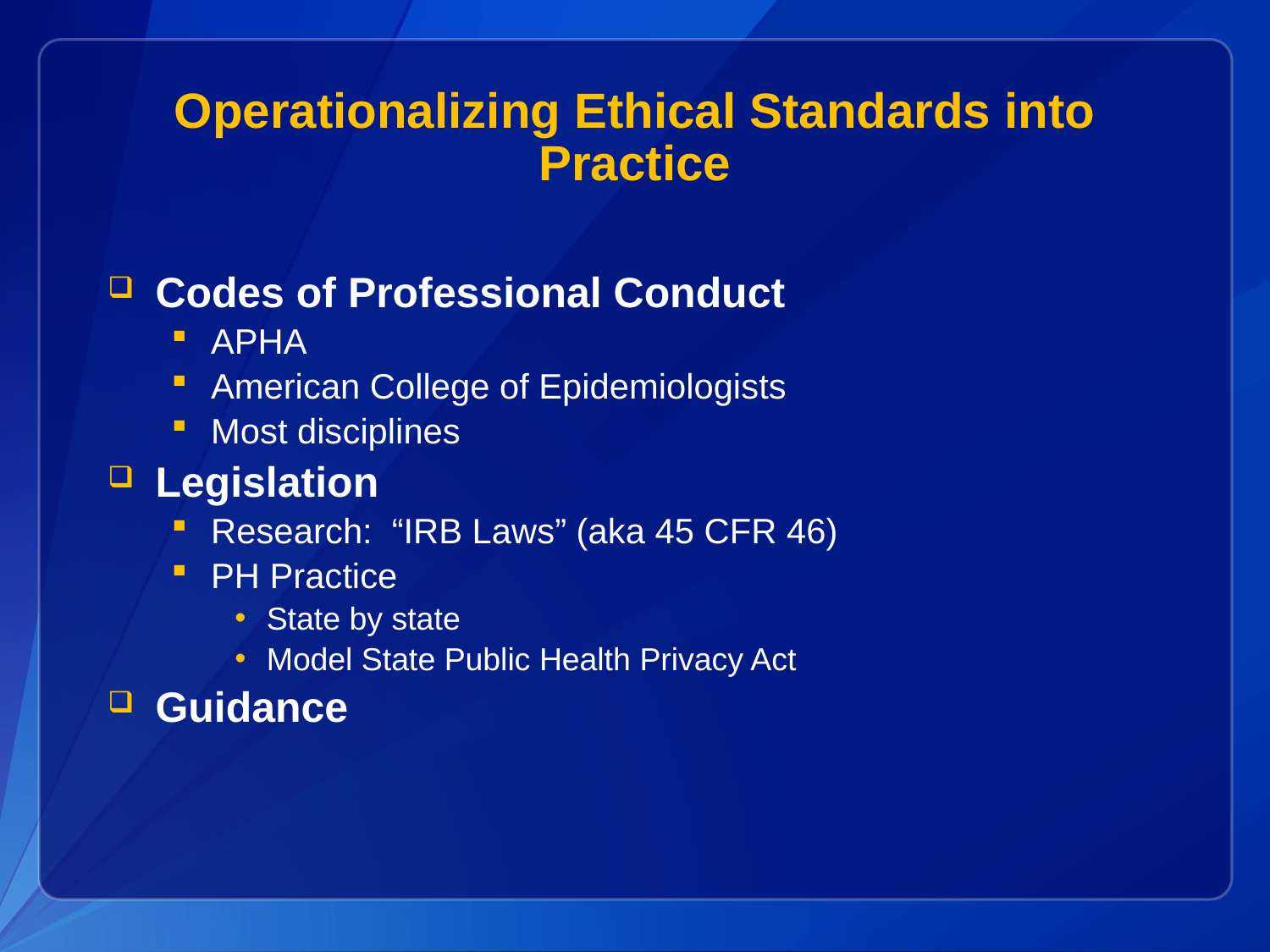

# Operationalizing Ethical Standards into Practice
Codes of Professional Conduct
APHA
American College of Epidemiologists
Most disciplines
Legislation
Research:  “IRB Laws” (aka 45 CFR 46)
PH Practice
State by state
Model State Public Health Privacy Act
Guidance